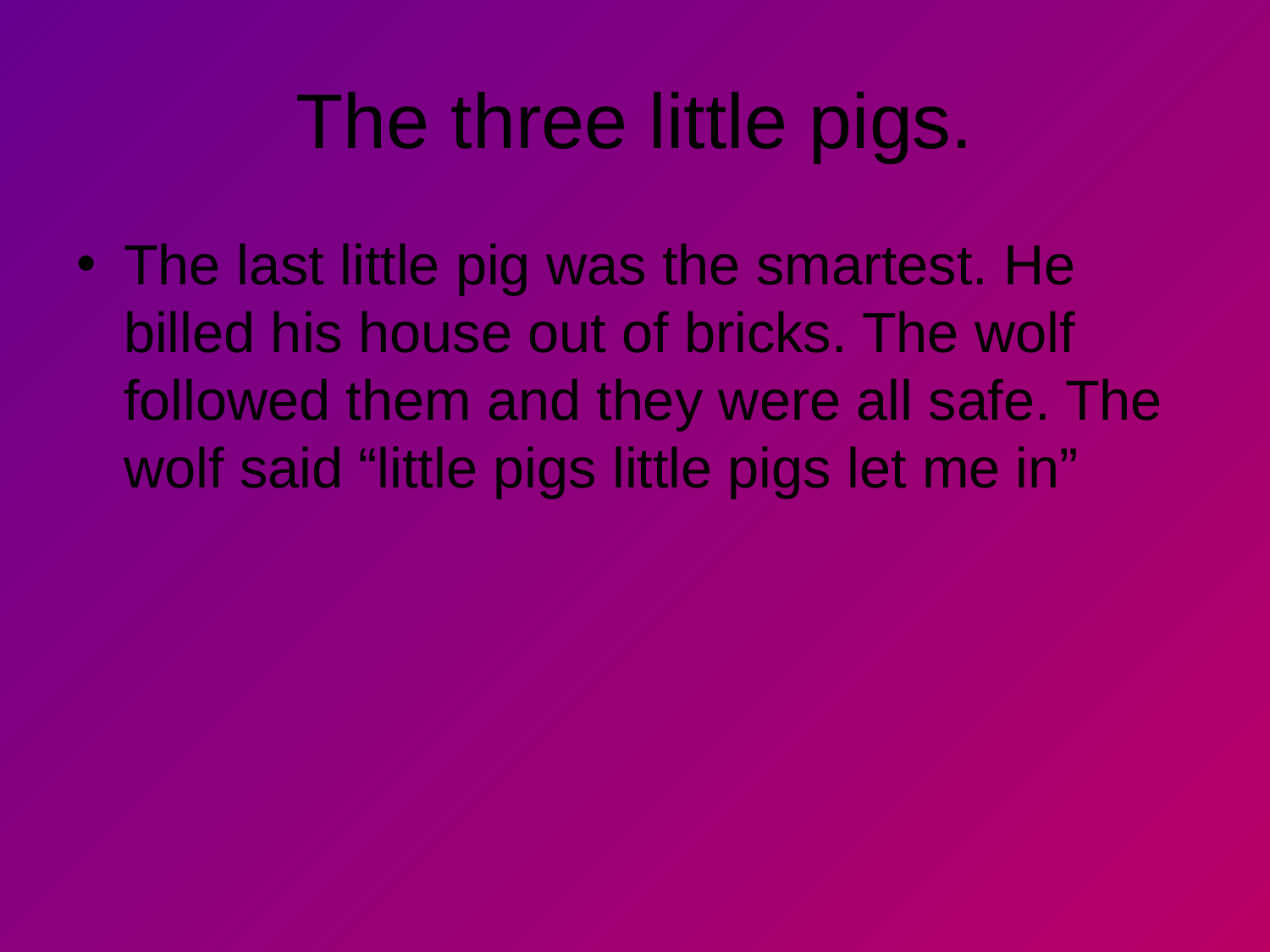

# The three little pigs.
The last little pig was the smartest. He billed his house out of bricks. The wolf followed them and they were all safe. The wolf said “little pigs little pigs let me in”